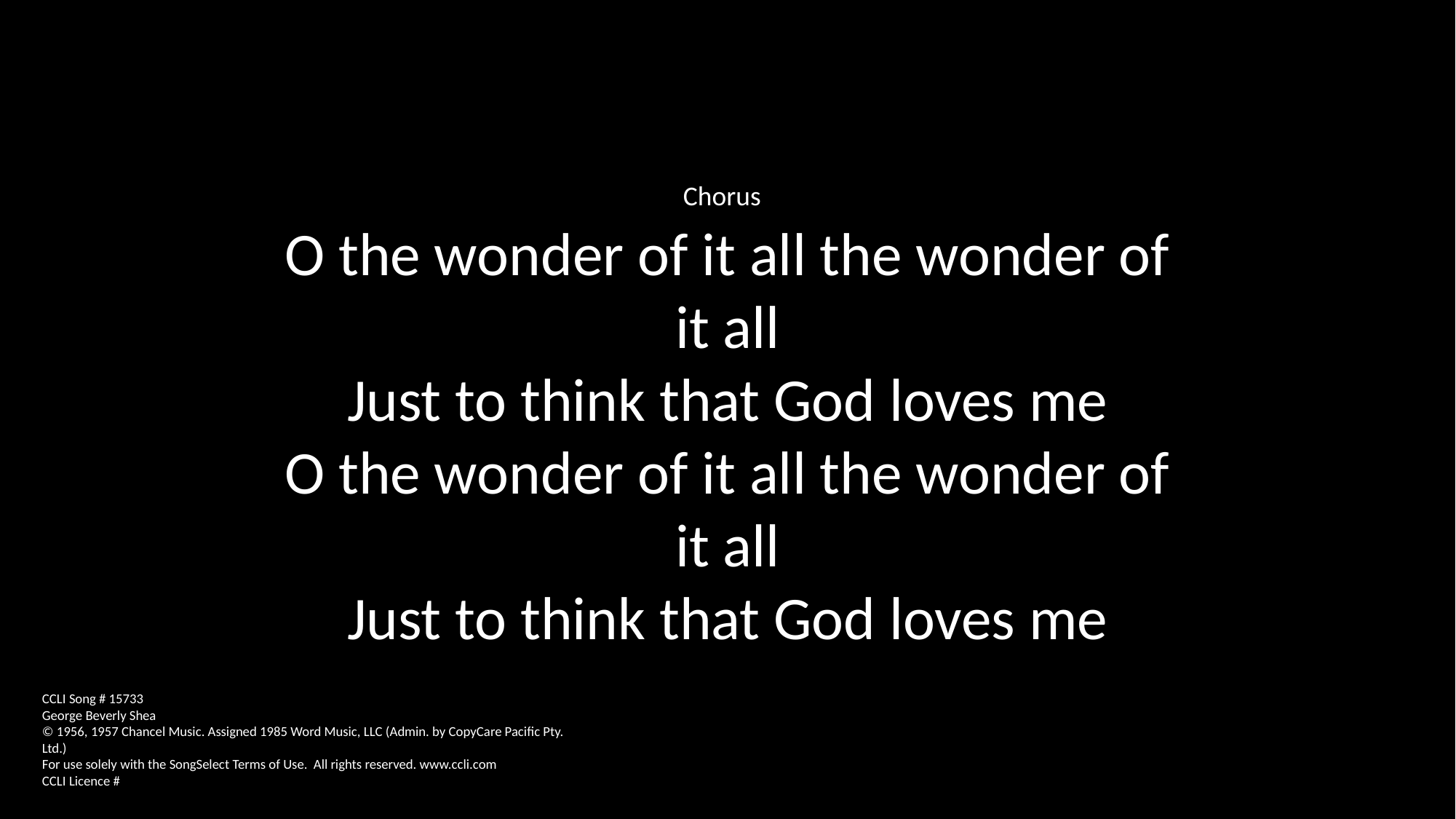

Chorus
O the wonder of it all the wonder of it all
Just to think that God loves me
O the wonder of it all the wonder of it all
Just to think that God loves me
CCLI Song # 15733
George Beverly Shea
© 1956, 1957 Chancel Music. Assigned 1985 Word Music, LLC (Admin. by CopyCare Pacific Pty. Ltd.)
For use solely with the SongSelect Terms of Use.  All rights reserved. www.ccli.com
CCLI Licence #